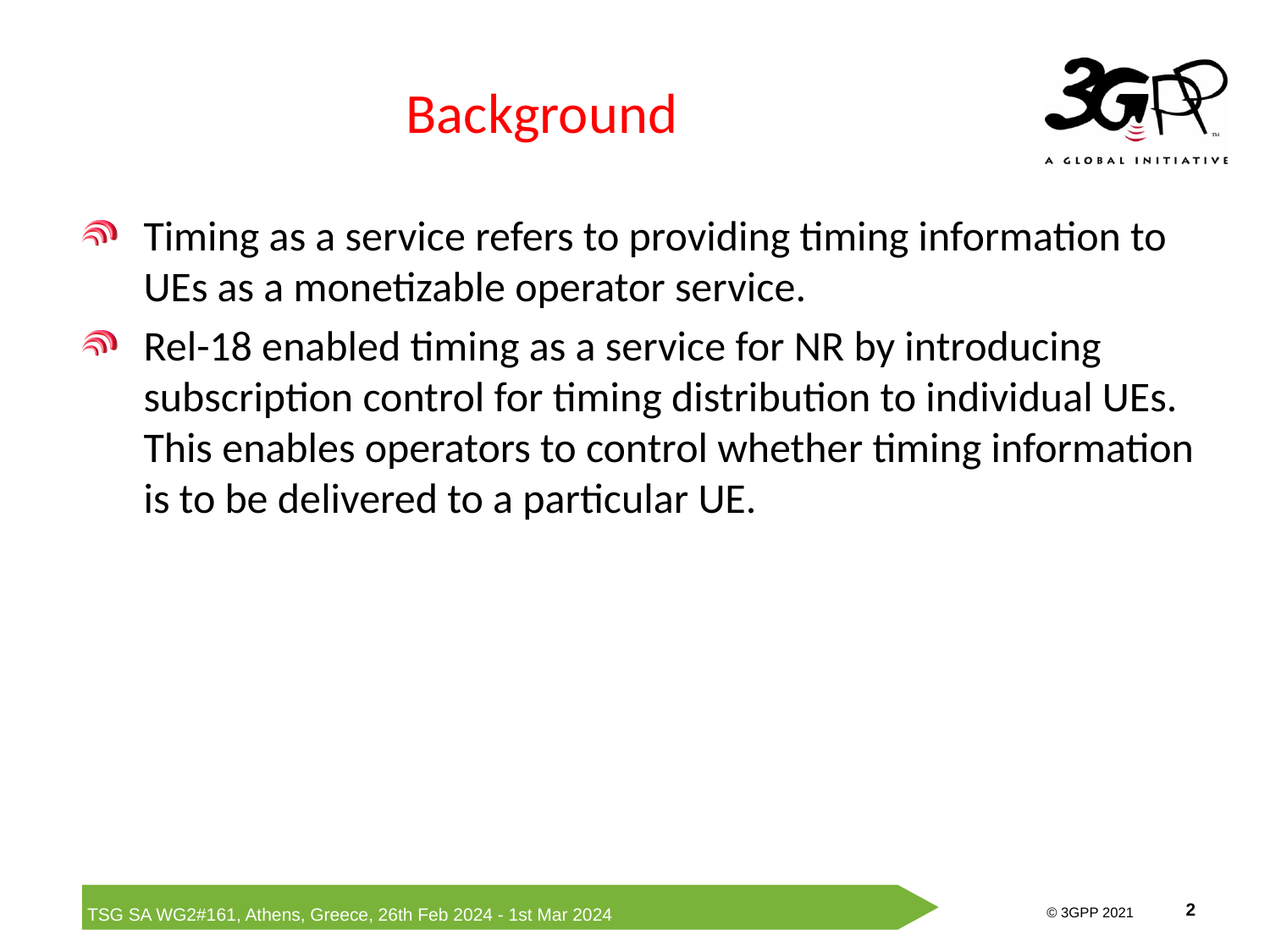

# Background
Timing as a service refers to providing timing information to UEs as a monetizable operator service.
Rel-18 enabled timing as a service for NR by introducing subscription control for timing distribution to individual UEs. This enables operators to control whether timing information is to be delivered to a particular UE.